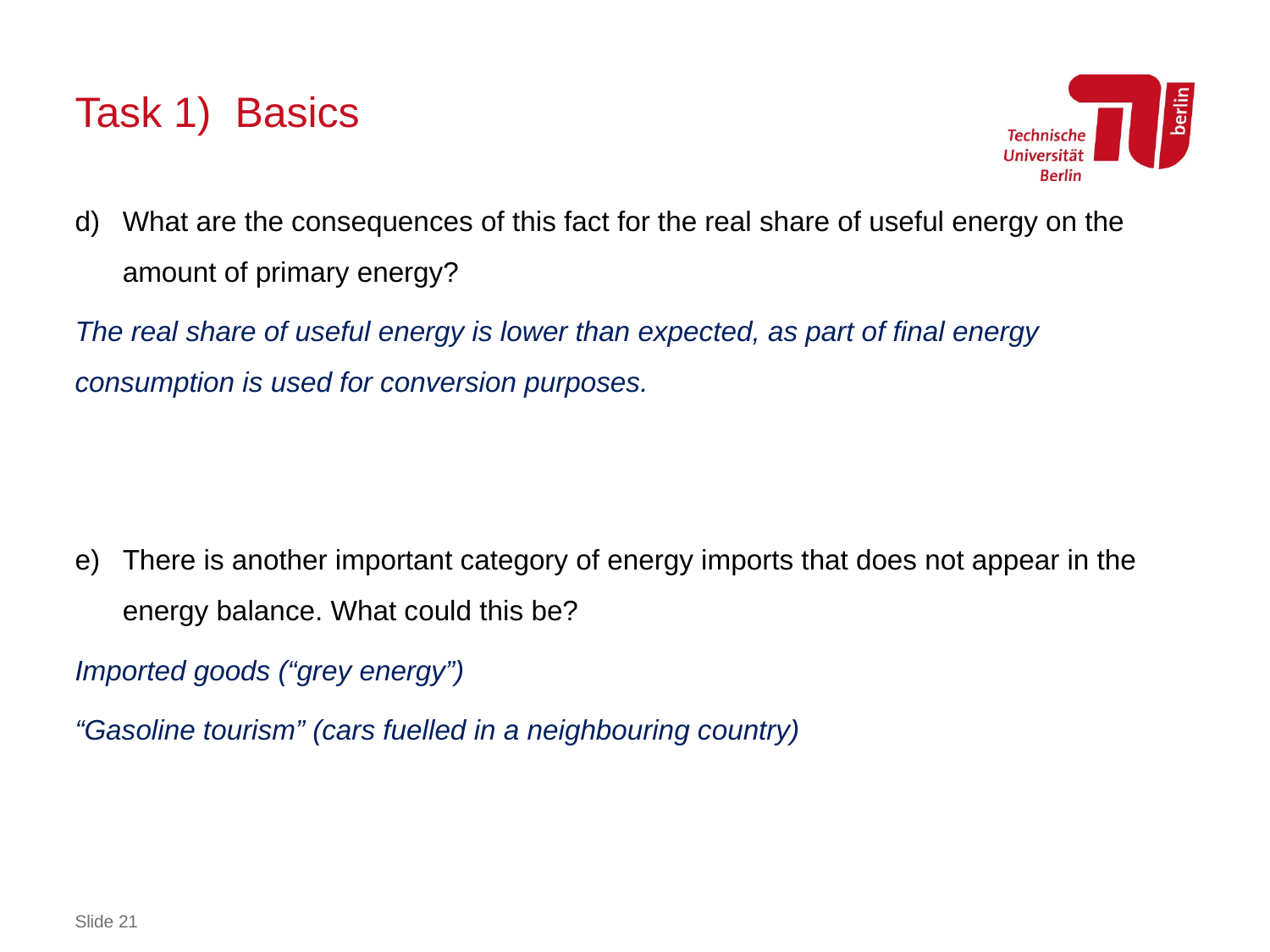

# Task 1)  Basics
What are the consequences of this fact for the real share of useful energy on the amount of primary energy?
The real share of useful energy is lower than expected, as part of final energy consumption is used for conversion purposes.

There is another important category of energy imports that does not appear in the energy balance. What could this be?
Imported goods (“grey energy”)
“Gasoline tourism” (cars fuelled in a neighbouring country)

Slide 21